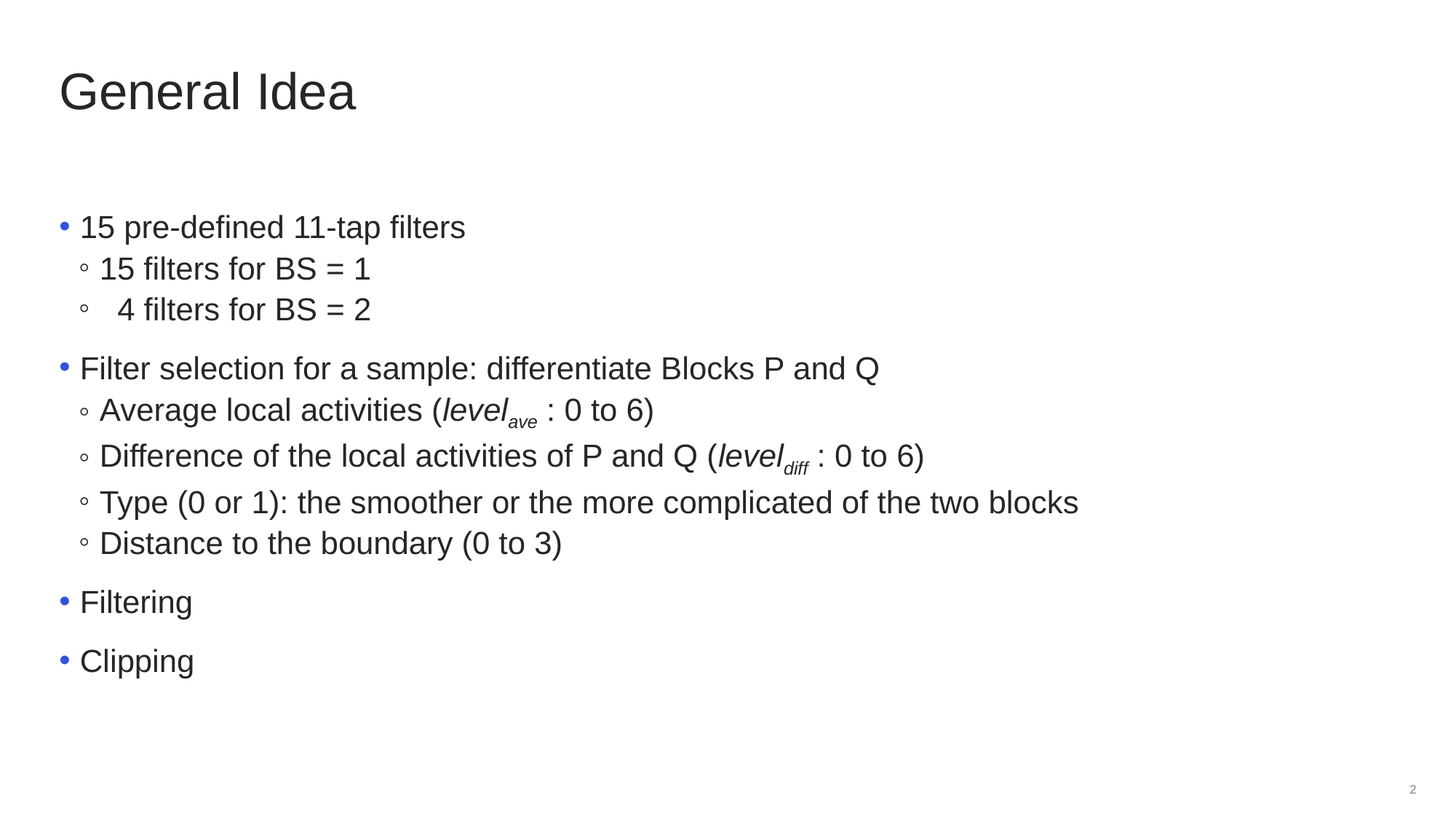

# General Idea

15 pre-defined 11-tap filters
15 filters for BS = 1
  4 filters for BS = 2
Filter selection for a sample: differentiate Blocks P and Q
Average local activities (levelave : 0 to 6)
Difference of the local activities of P and Q (leveldiff : 0 to 6)
Type (0 or 1): the smoother or the more complicated of the two blocks
Distance to the boundary (0 to 3)
Filtering
Clipping